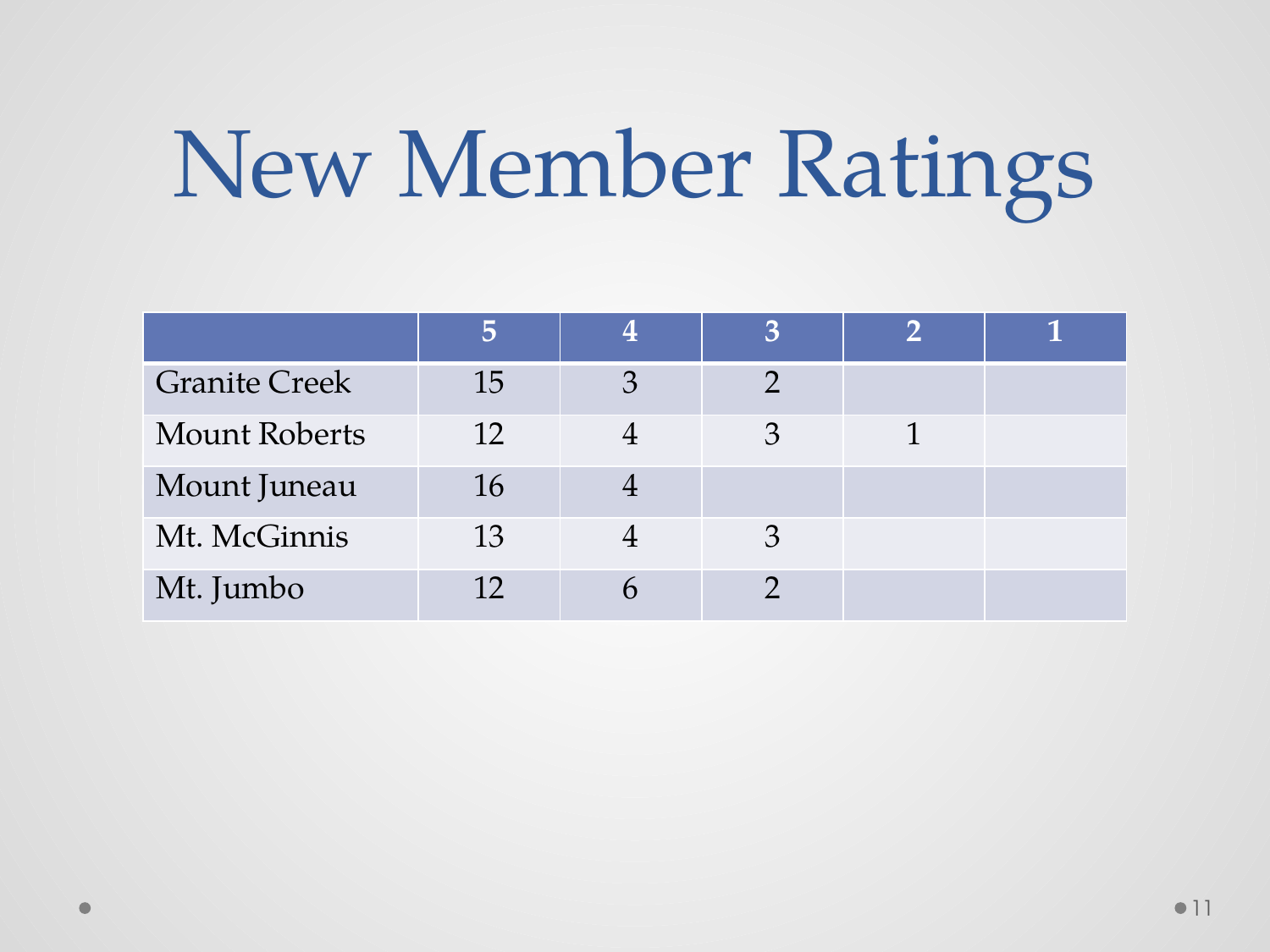

# New Member Ratings
|  | 5 | 4 | 3 | 2 | 1 |
| --- | --- | --- | --- | --- | --- |
| Granite Creek | 15 | 3 | 2 |  |  |
| Mount Roberts | 12 | 4 | 3 | 1 |  |
| Mount Juneau | 16 | 4 |  |  |  |
| Mt. McGinnis | 13 | 4 | 3 |  |  |
| Mt. Jumbo | 12 | 6 | 2 |  |  |
11